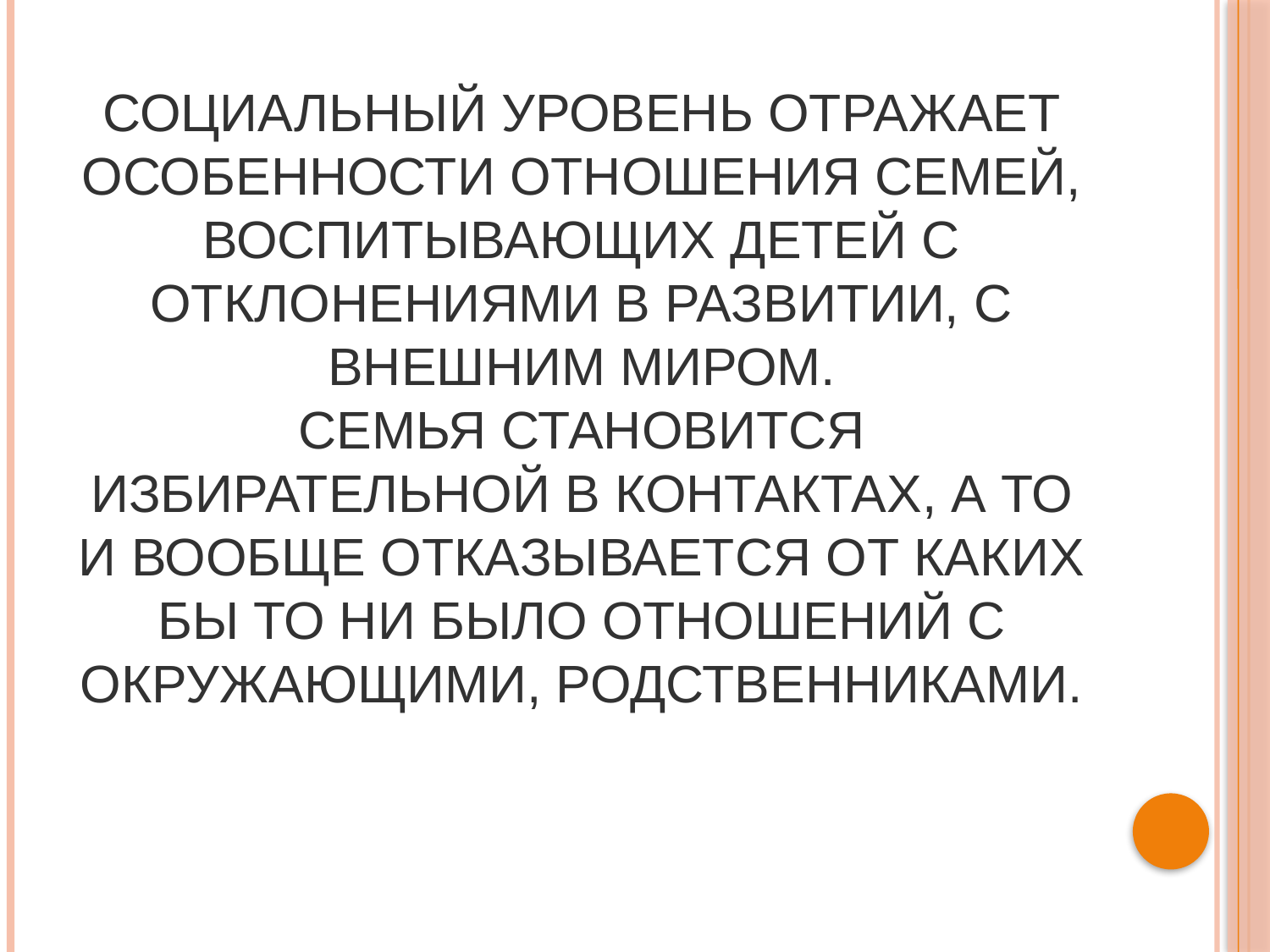

# Социальный уровень отражает особенности отношения семей, воспитывающих детей с отклонениями в развитии, с внешним миром. Семья становится избирательной в контактах, а то и вообще отказывается от каких бы то ни было отношений с окружающими, родственниками.